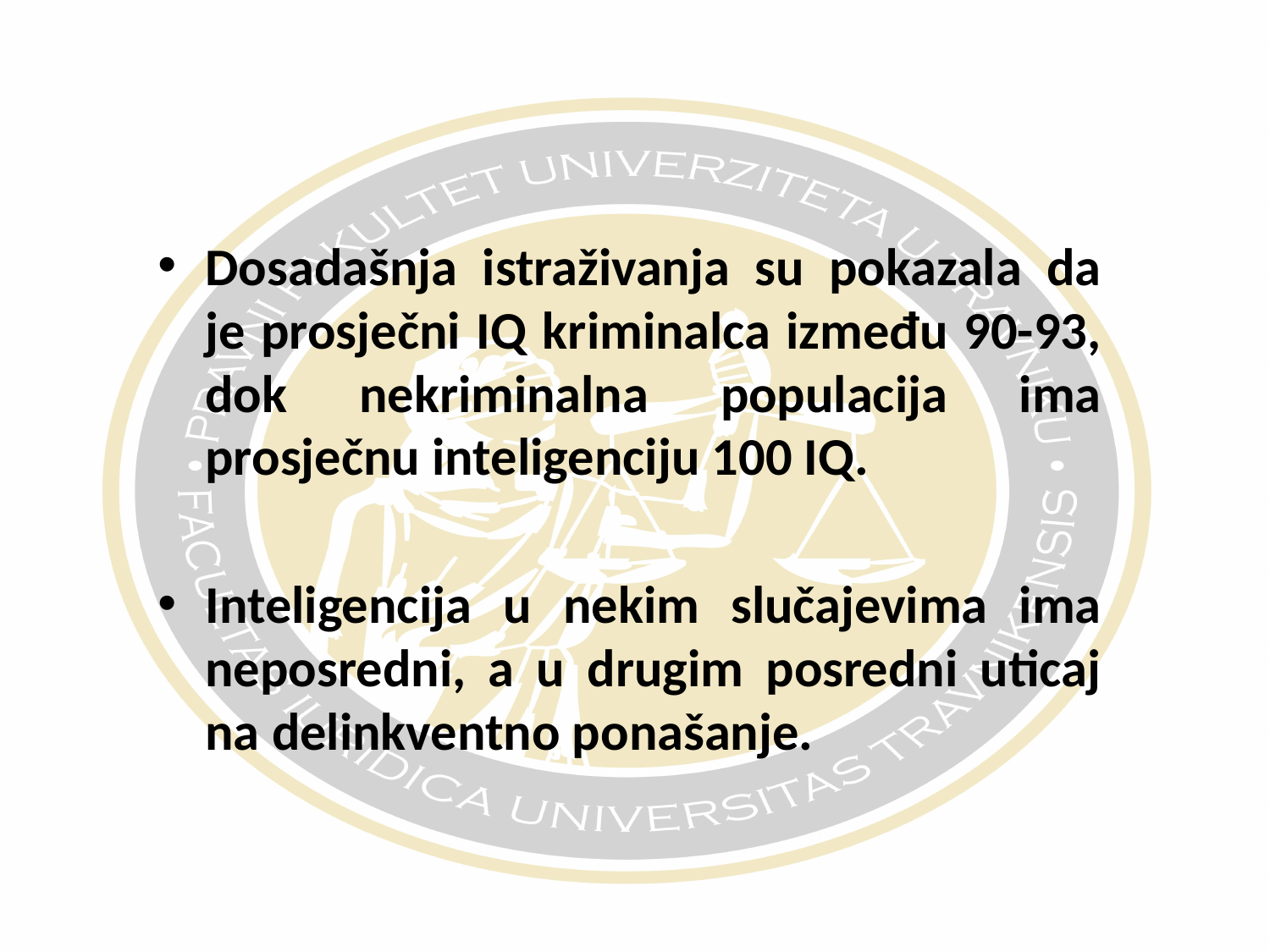

#
Dosadašnja istraživanja su pokazala da je prosječni IQ kriminalca između 90-93, dok nekriminalna populacija ima prosječnu inteligenciju 100 IQ.

Inteligencija u nekim slučajevima ima neposredni, a u drugim posredni uticaj na delinkventno ponašanje.